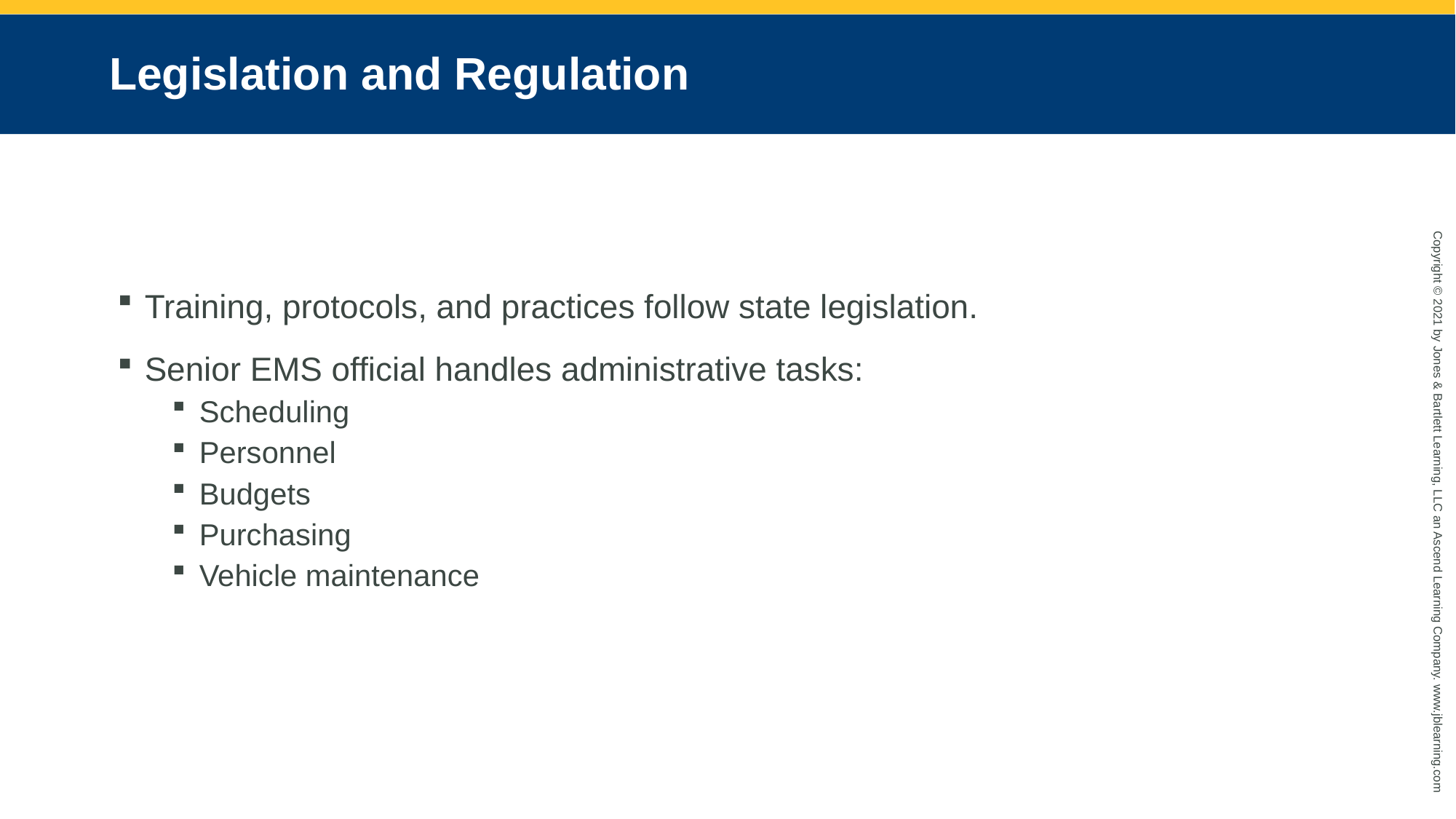

# Legislation and Regulation
Training, protocols, and practices follow state legislation.
Senior EMS official handles administrative tasks:
Scheduling
Personnel
Budgets
Purchasing
Vehicle maintenance